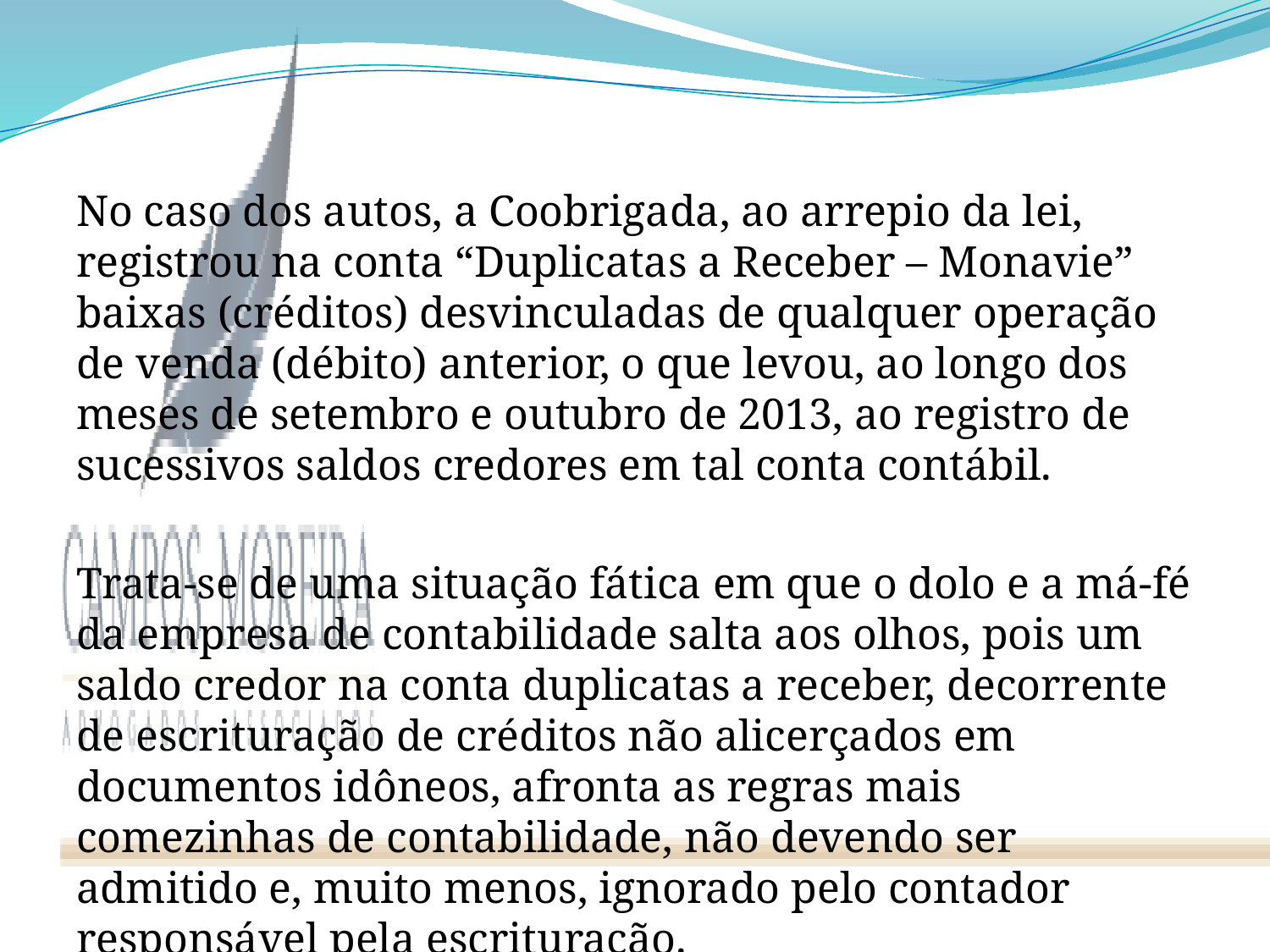

#
No caso dos autos, a Coobrigada, ao arrepio da lei, registrou na conta “Duplicatas a Receber – Monavie” baixas (créditos) desvinculadas de qualquer operação de venda (débito) anterior, o que levou, ao longo dos meses de setembro e outubro de 2013, ao registro de sucessivos saldos credores em tal conta contábil.

Trata-se de uma situação fática em que o dolo e a má-fé da empresa de contabilidade salta aos olhos, pois um saldo credor na conta duplicatas a receber, decorrente de escrituração de créditos não alicerçados em documentos idôneos, afronta as regras mais comezinhas de contabilidade, não devendo ser admitido e, muito menos, ignorado pelo contador responsável pela escrituração.